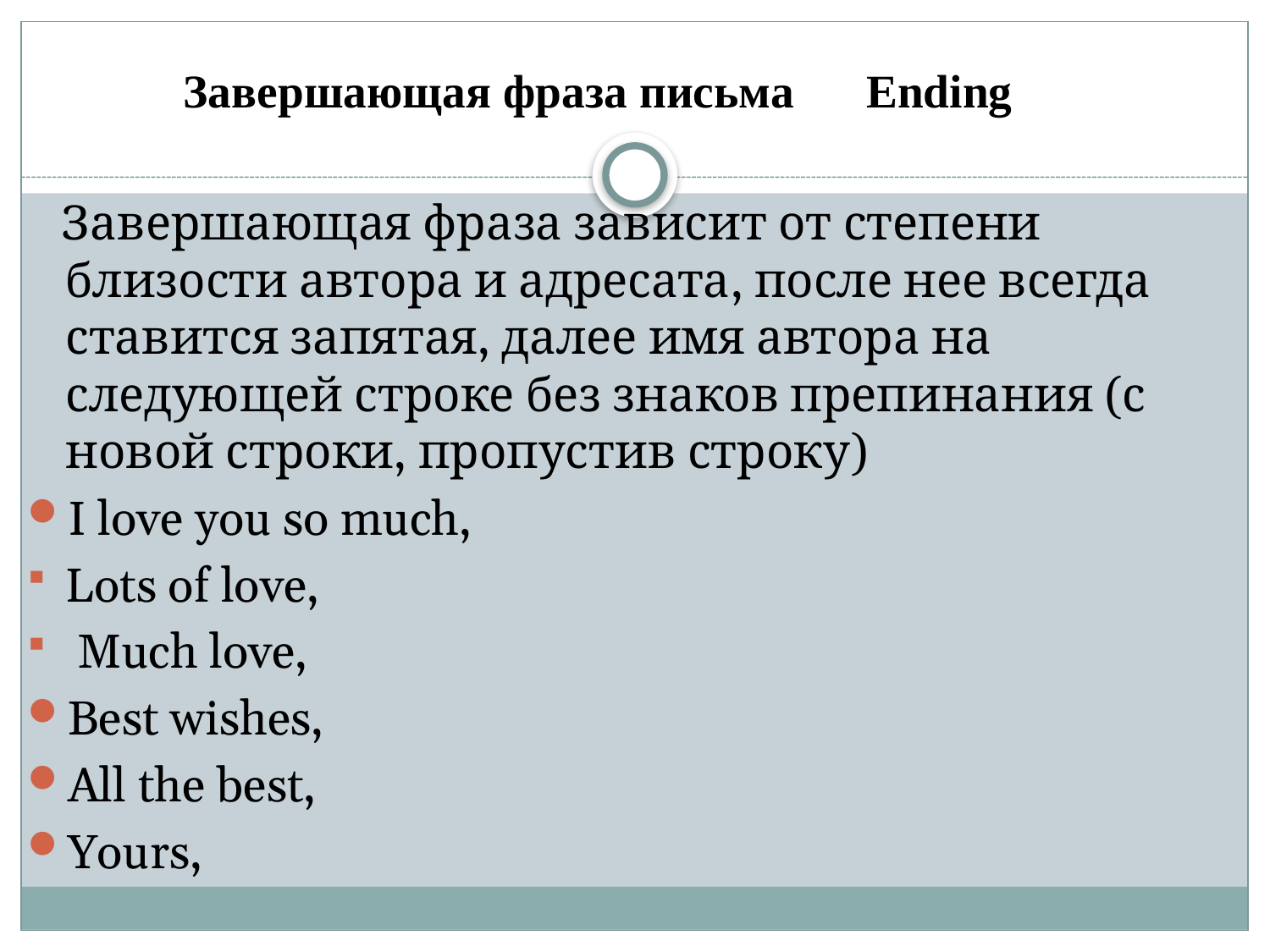

# Завершающая фраза письма      Ending
   Завершающая фраза зависит от степени близости автора и адресата, после нее всегда ставится запятая, далее имя автора на следующей строке без знаков препинания (с новой строки, пропустив строку)
I love you so much,
Lots of love,
 Much love,
Best wishes,
All the best,
Yours,